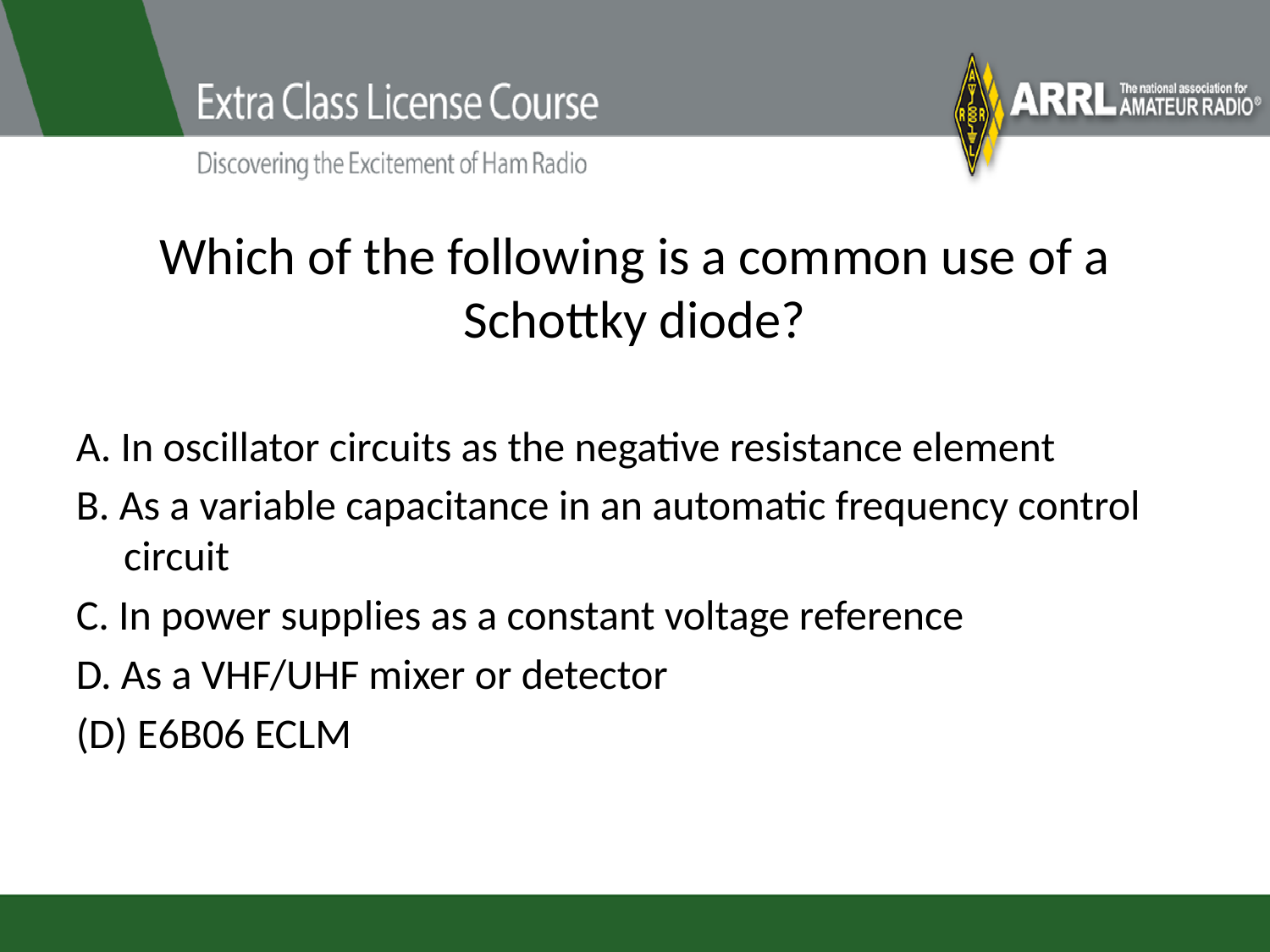

# Which of the following is a common use of a Schottky diode?
A. In oscillator circuits as the negative resistance element
B. As a variable capacitance in an automatic frequency control circuit
C. In power supplies as a constant voltage reference
D. As a VHF/UHF mixer or detector
(D) E6B06 ECLM